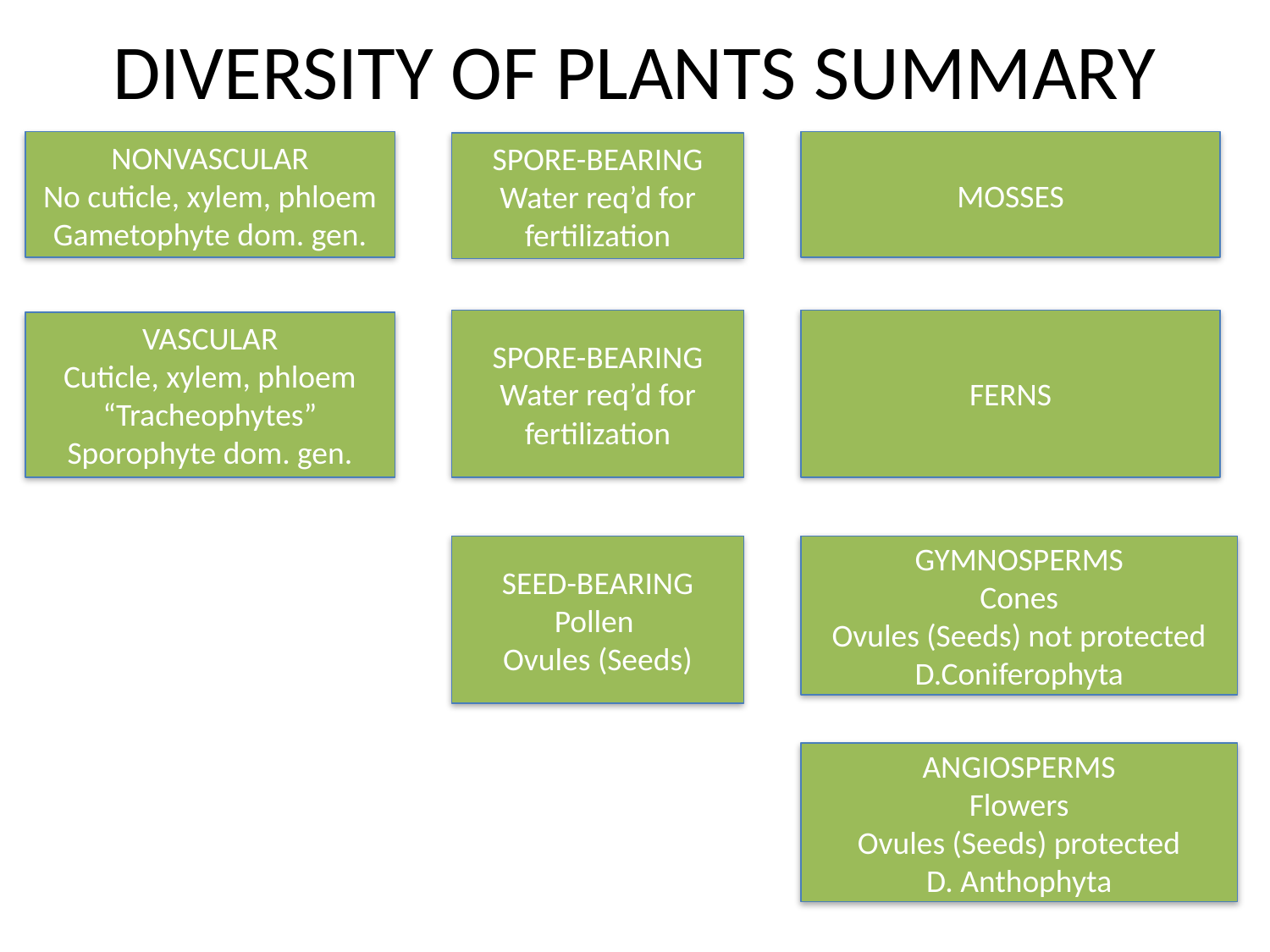

# DIVERSITY OF PLANTS SUMMARY
NONVASCULAR
No cuticle, xylem, phloem
Gametophyte dom. gen.
MOSSES
SPORE-BEARING
Water req’d for fertilization
SPORE-BEARING
Water req’d for fertilization
FERNS
VASCULAR
Cuticle, xylem, phloem
“Tracheophytes”
Sporophyte dom. gen.
SEED-BEARING
Pollen
Ovules (Seeds)
GYMNOSPERMS
Cones
Ovules (Seeds) not protected
D.Coniferophyta
ANGIOSPERMS
Flowers
Ovules (Seeds) protected
D. Anthophyta